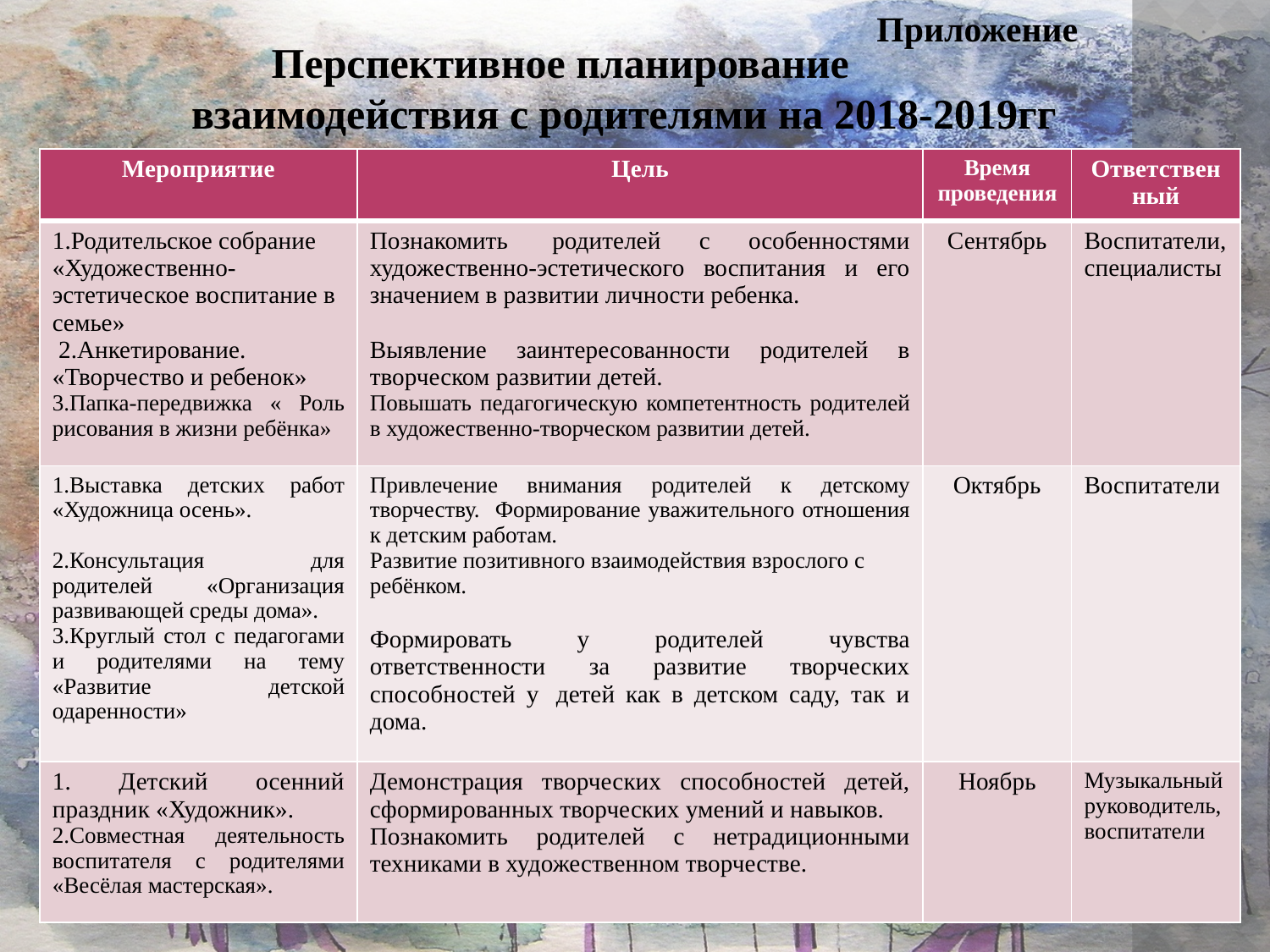

Приложение
Перспективное планирование
           взаимодействия с родителями на 2018-2019гг

| Мероприятие | Цель | Время проведения | Ответственный |
| --- | --- | --- | --- |
| 1.Родительское собрание «Художественно-эстетическое воспитание в семье»  2.Анкетирование. «Творчество и ребенок» 3.Папка-передвижка « Роль рисования в жизни ребёнка» | Познакомить  родителей с особенностями художественно-эстетического воспитания и его значением в развитии личности ребенка. Выявление заинтересованности родителей в творческом развитии детей. Повышать педагогическую компетентность родителей в художественно-творческом развитии детей. | Сентябрь | Воспитатели, специалисты |
| 1.Выставка детских работ «Художница осень». 2.Консультация для родителей «Организация развивающей среды дома». 3.Круглый стол с педагогами и родителями на тему «Развитие детской одаренности» | Привлечение внимания родителей к детскому творчеству. Формирование уважительного отношения к детским работам. Развитие позитивного взаимодействия взрослого с ребёнком. Формировать у родителей чувства ответственности за развитие творческих способностей у  детей как в детском саду, так и дома. | Октябрь | Воспитатели |
| 1. Детский осенний праздник «Художник». 2.Совместная деятельность воспитателя с родителями «Весёлая мастерская». | Демонстрация творческих способностей детей, сформированных творческих умений и навыков. Познакомить родителей с нетрадиционными техниками в художественном творчестве. | Ноябрь | Музыкальный руководитель, воспитатели |